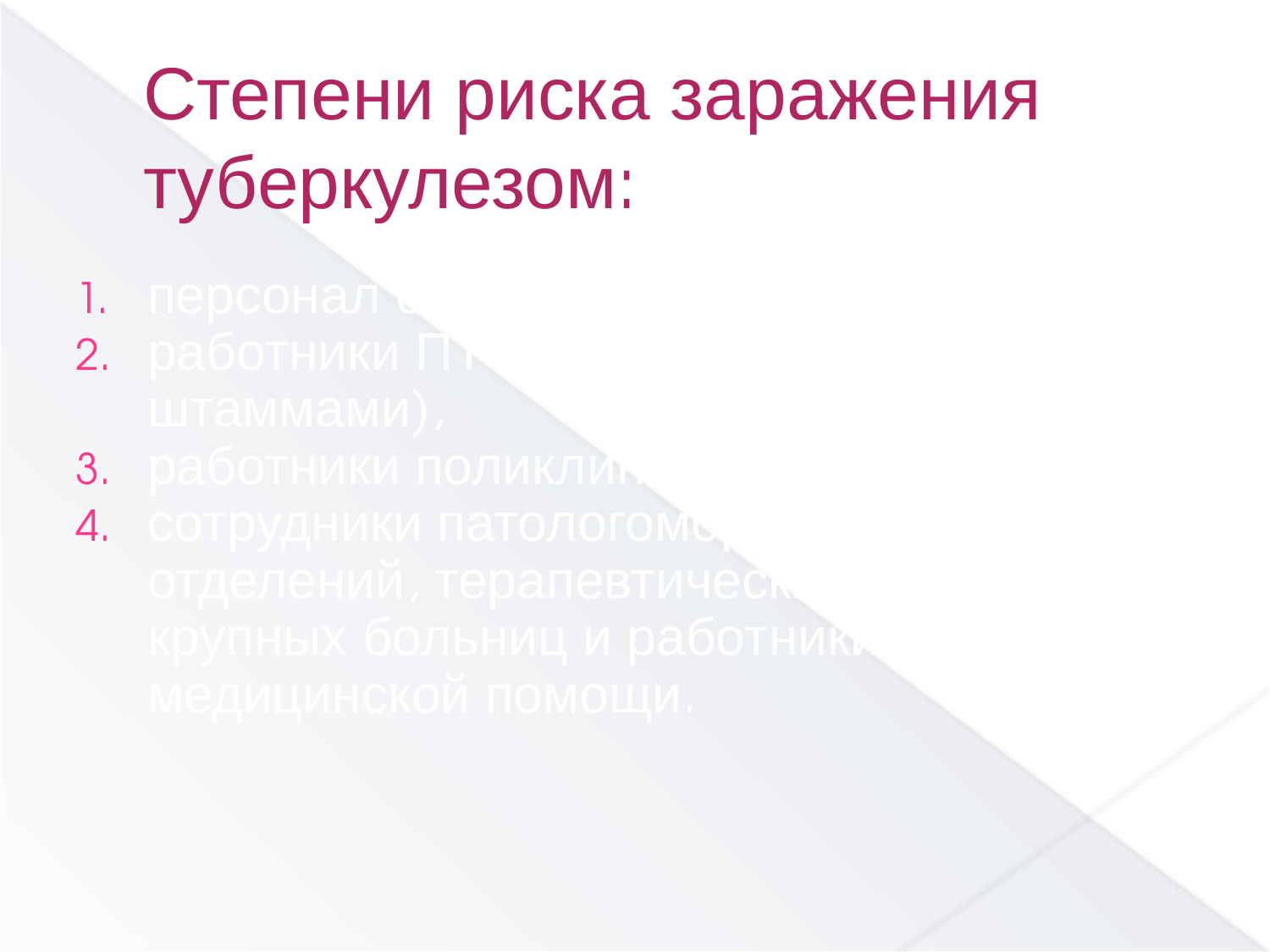

Степени риска заражения туберкулезом:
персонал баклабораторий,
работники ПТ стационаров (устойчивыми штаммами),
работники поликлиник ПТД;
сотрудники патологоморфологических отделений, терапевтических отделений крупных больниц и работники скорой медицинской помощи.